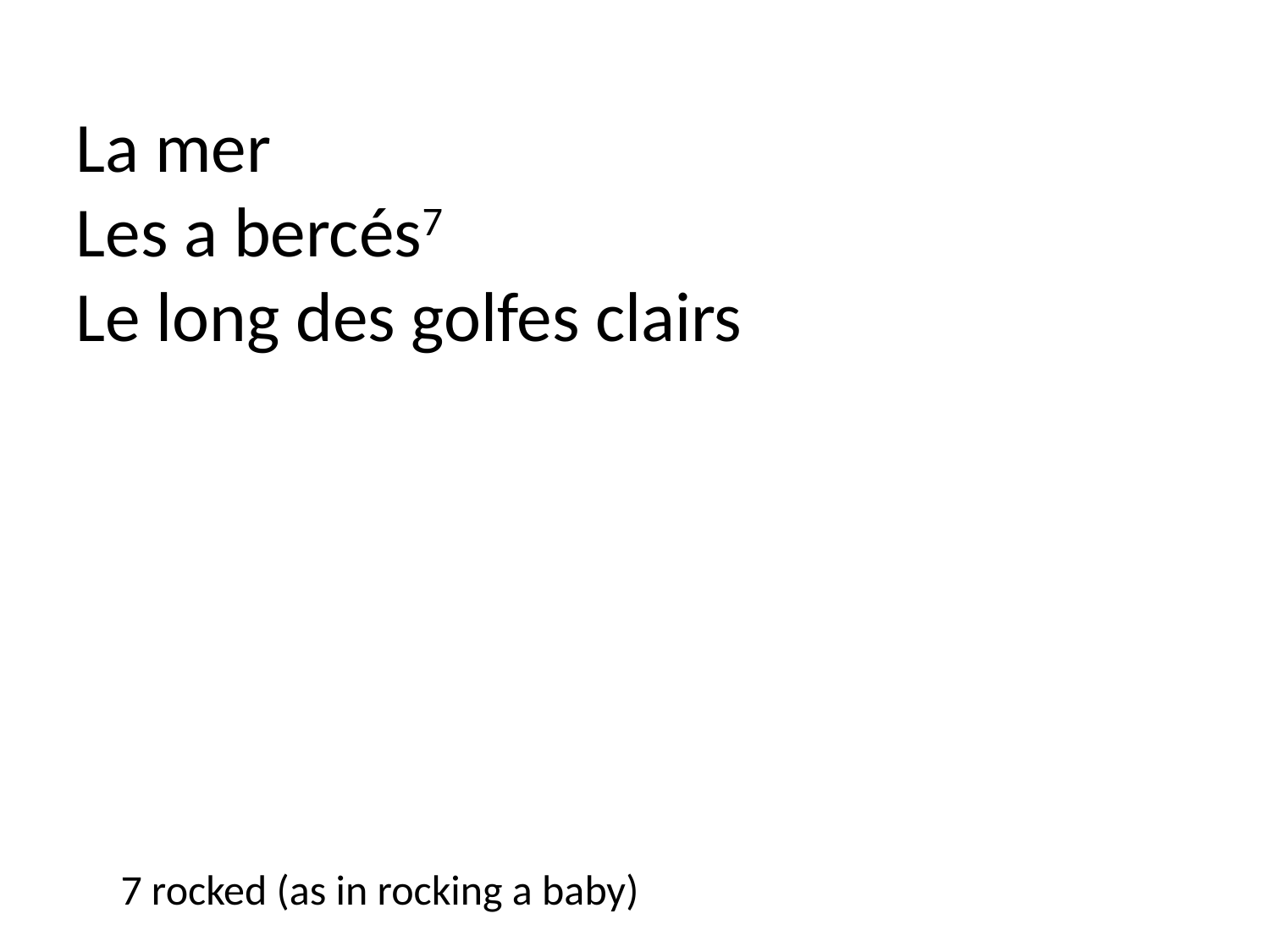

La mer
Les a bercés7
Le long des golfes clairs
7 rocked (as in rocking a baby)